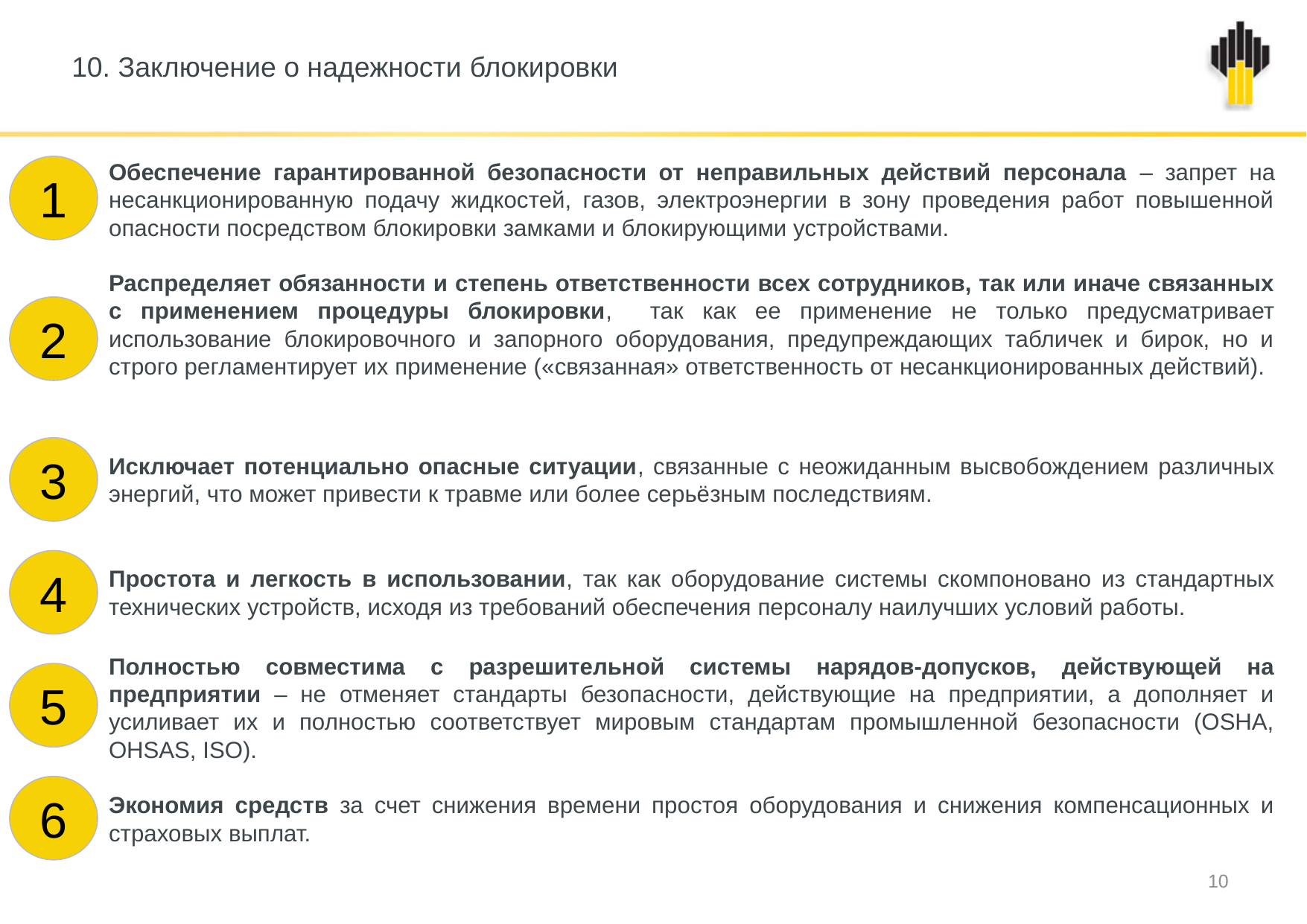

10. Заключение о надежности блокировки
Обеспечение гарантированной безопасности от неправильных действий персонала – запрет на несанкционированную подачу жидкостей, газов, электроэнергии в зону проведения работ повышенной опасности посредством блокировки замками и блокирующими устройствами.
1
2
3
4
5
6
Распределяет обязанности и степень ответственности всех сотрудников, так или иначе связанных с применением процедуры блокировки,  так как ее применение не только предусматривает использование блокировочного и запорного оборудования, предупреждающих табличек и бирок, но и строго регламентирует их применение («связанная» ответственность от несанкционированных действий).
Исключает потенциально опасные ситуации, связанные с неожиданным высвобождением различных энергий, что может привести к травме или более серьёзным последствиям.
Простота и легкость в использовании, так как оборудование системы скомпоновано из стандартных технических устройств, исходя из требований обеспечения персоналу наилучших условий работы.
Полностью совместима с разрешительной системы нарядов-допусков, действующей на предприятии – не отменяет стандарты безопасности, действующие на предприятии, а дополняет и усиливает их и полностью соответствует мировым стандартам промышленной безопасности (OSHA, OHSAS, ISO).
Экономия средств за счет снижения времени простоя оборудования и снижения компенсационных и страховых выплат.
10